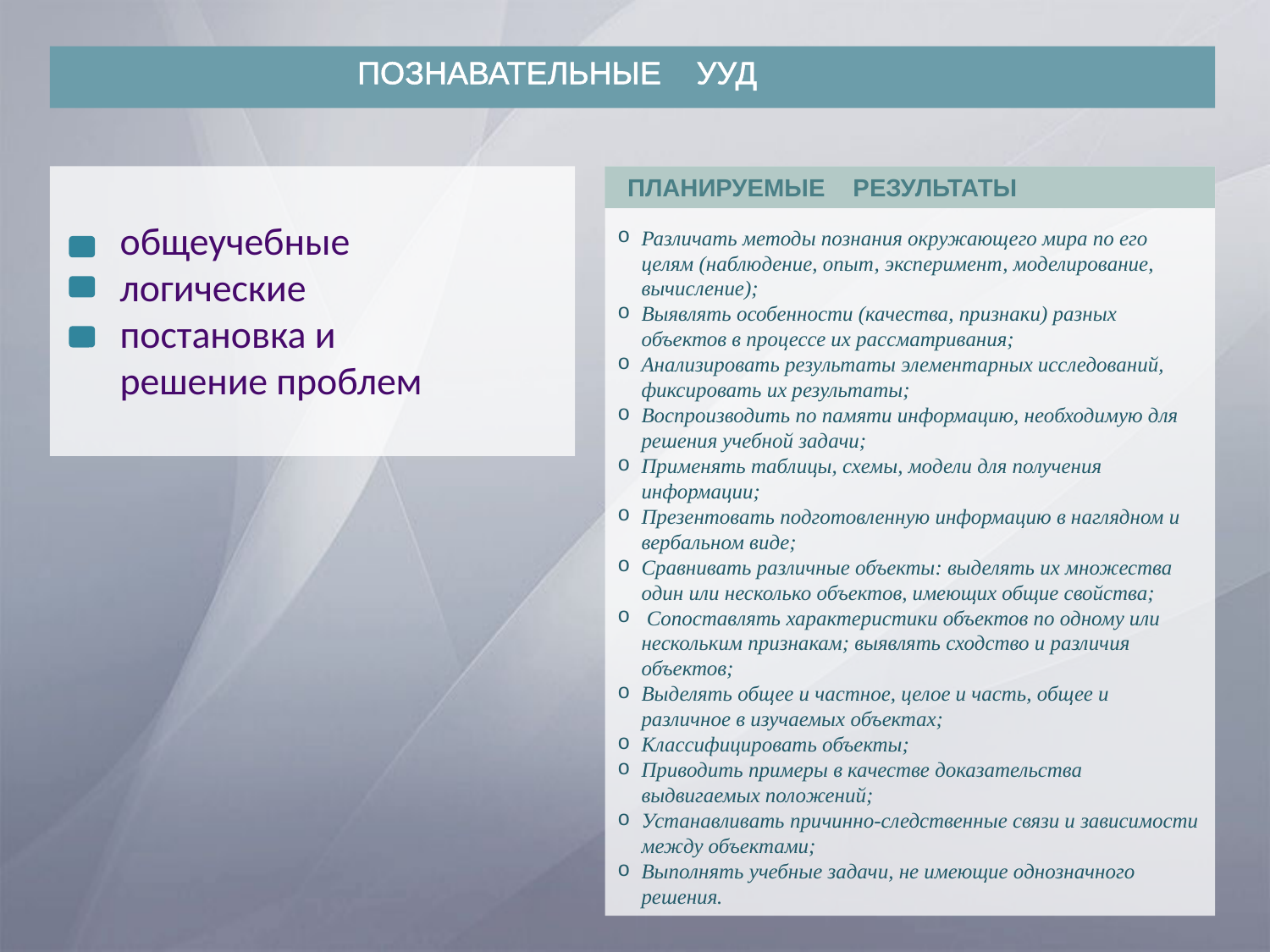

ПОЗНАВАТЕЛЬНЫЕ    УУД

Различать методы познания окружающего мира по его целям (наблюдение, опыт, эксперимент, моделирование, вычисление);
Выявлять особенности (качества, признаки) разных объектов в процессе их рассматривания;
Анализировать результаты элементарных исследований, фиксировать их результаты;
Воспроизводить по памяти информацию, необходимую для решения учебной задачи;
Применять таблицы, схемы, модели для получения информации;
Презентовать подготовленную информацию в наглядном и вербальном виде;
Сравнивать различные объекты: выделять их множества один или несколько объектов, имеющих общие свойства;
 Сопоставлять характеристики объектов по одному или нескольким признакам; выявлять сходство и различия объектов;
Выделять общее и частное, целое и часть, общее и различное в изучаемых объектах;
Классифицировать объекты;
Приводить примеры в качестве доказательства выдвигаемых положений;
Устанавливать причинно-следственные связи и зависимости между объектами;
Выполнять учебные задачи, не имеющие однозначного решения.
ПЛАНИРУЕМЫЕ    РЕЗУЛЬТАТЫ
общеучебные
логические
постановка и решение проблем